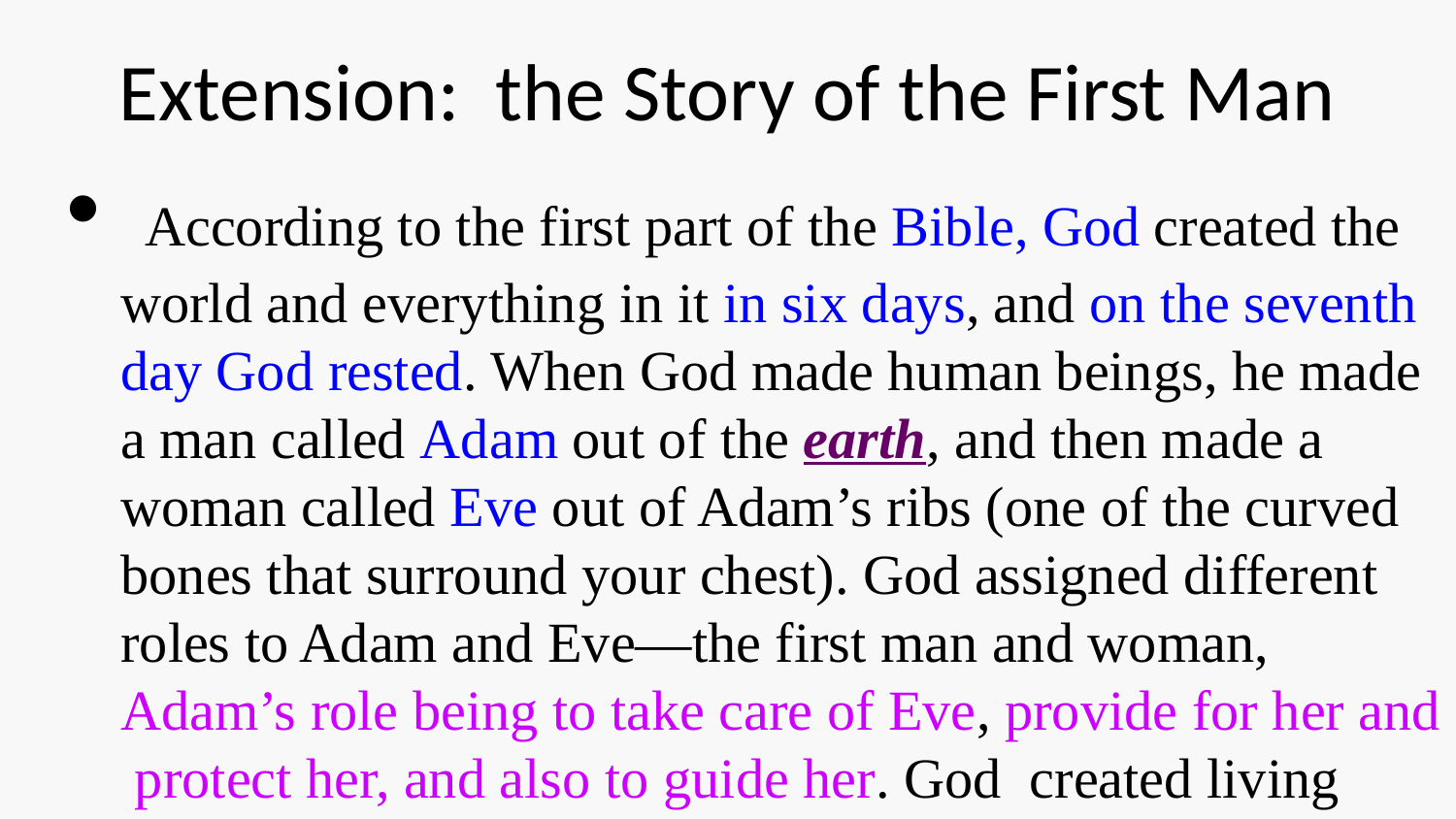

# Extension:  the Story of the First Man
 According to the first part of the Bible, God created the world and everything in it in six days, and on the seventh day God rested. When God made human beings, he made a man called Adam out of the earth, and then made a woman called Eve out of Adam’s ribs (one of the curved bones that surround your chest). God assigned different roles to Adam and Eve—the first man and woman, Adam’s role being to take care of Eve, provide for her and  protect her, and also to guide her. God  created living creatures in the same way.